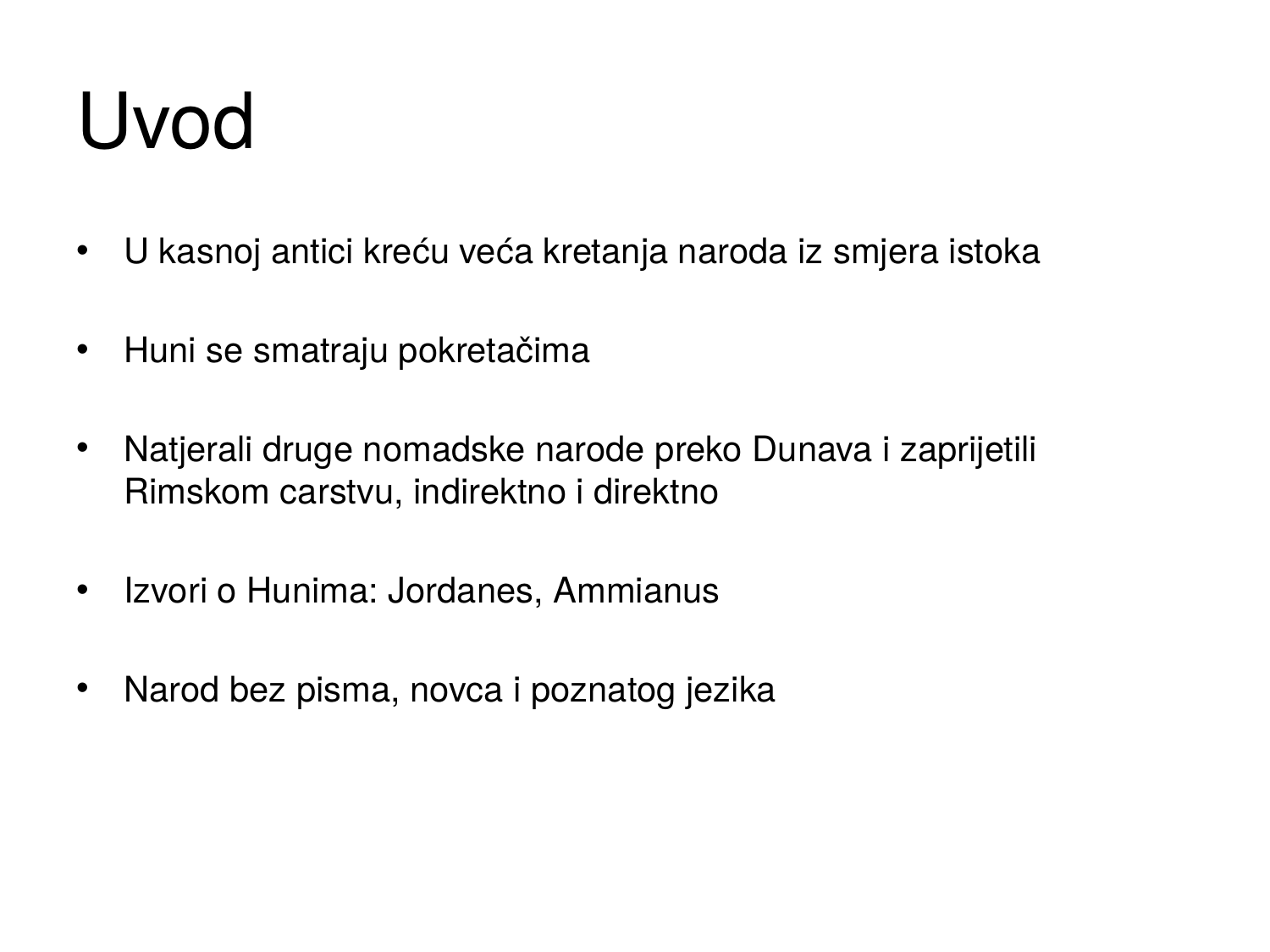

# Uvod
U kasnoj antici kreću veća kretanja naroda iz smjera istoka

Huni se smatraju pokretačima

Natjerali druge nomadske narode preko Dunava i zaprijetili Rimskom carstvu, indirektno i direktno

Izvori o Hunima: Jordanes, Ammianus

Narod bez pisma, novca i poznatog jezika